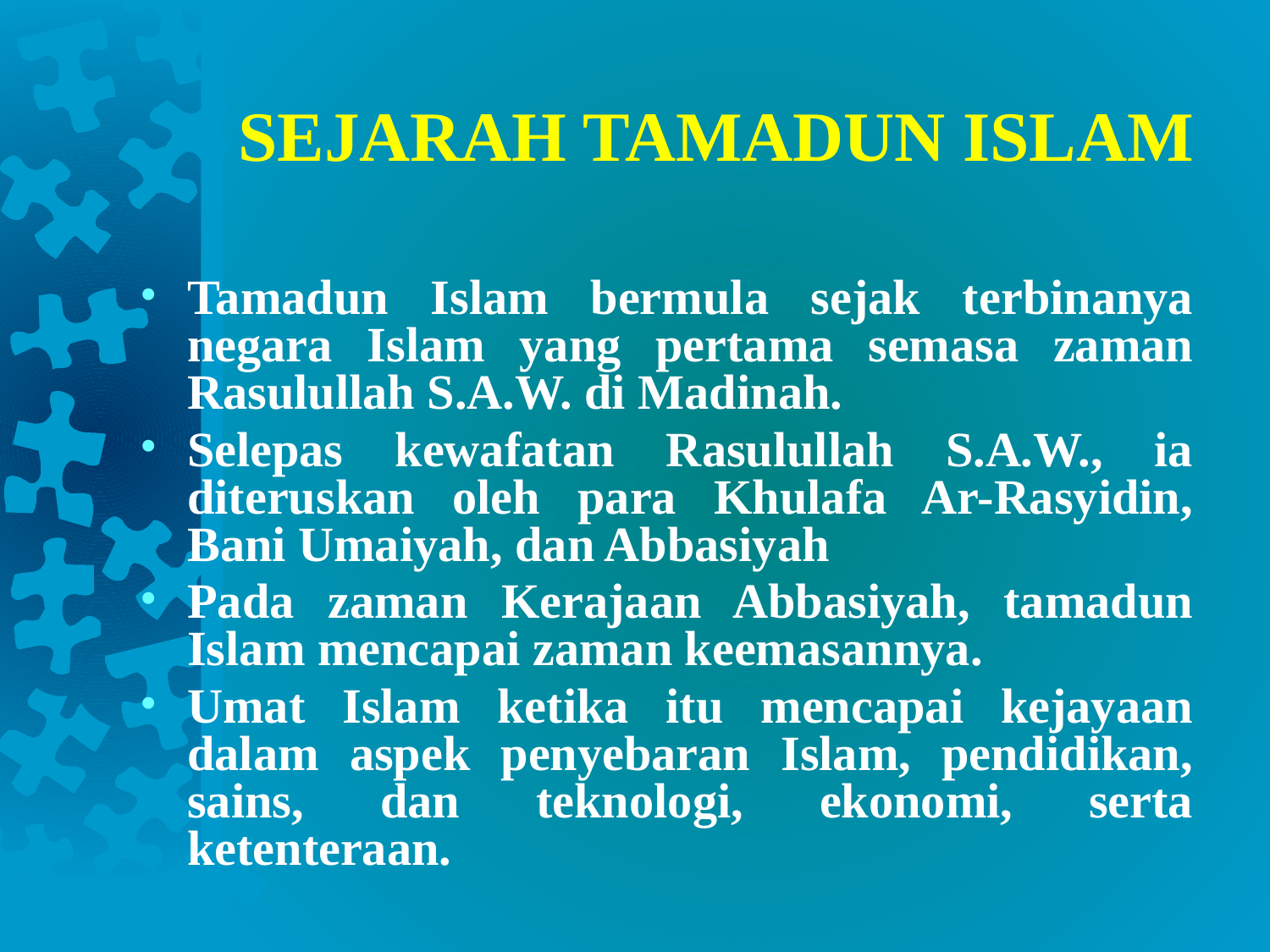

# SEJARAH TAMADUN ISLAM

Tamadun Islam bermula sejak terbinanya negara Islam yang pertama semasa zaman Rasulullah S.A.W. di Madinah.
Selepas kewafatan Rasulullah S.A.W., ia diteruskan oleh para Khulafa Ar-Rasyidin, Bani Umaiyah, dan Abbasiyah
Pada zaman Kerajaan Abbasiyah, tamadun Islam mencapai zaman keemasannya.
Umat Islam ketika itu mencapai kejayaan dalam aspek penyebaran Islam, pendidikan, sains, dan teknologi, ekonomi, serta ketenteraan.